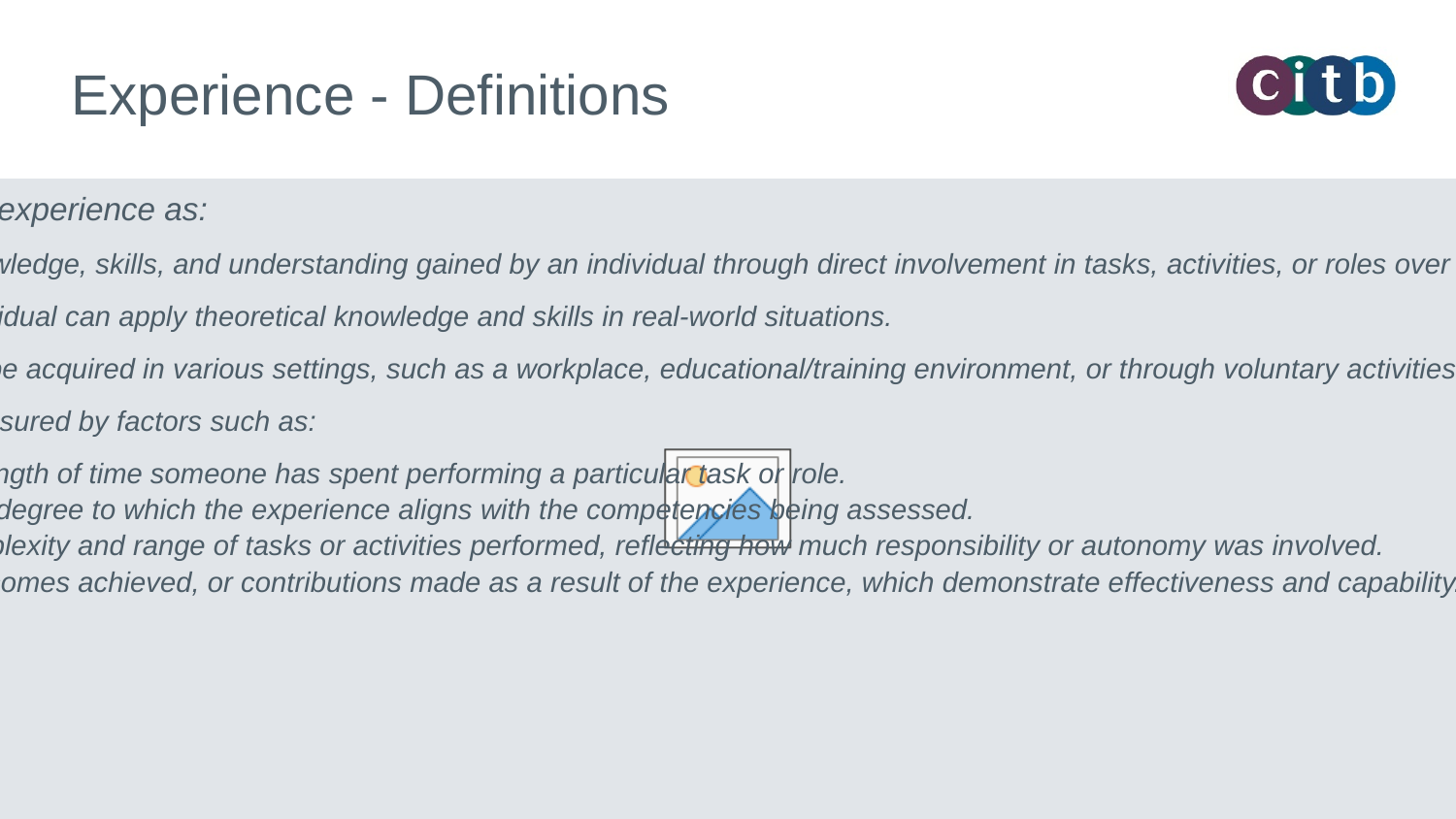

# Experience - Definitions
We can define experience as:
the practical knowledge, skills, and understanding gained by an individual through direct involvement in tasks, activities, or roles over a period of time.
how well an individual can apply theoretical knowledge and skills in real-world situations.
Experience can be acquired in various settings, such as a workplace, educational/training environment, or through voluntary activities.
It is typically measured by factors such as:
Duration: The length of time someone has spent performing a particular task or role.
Relevance: The degree to which the experience aligns with the competencies being assessed.
Depth: The complexity and range of tasks or activities performed, reflecting how much responsibility or autonomy was involved.
Impact: The outcomes achieved, or contributions made as a result of the experience, which demonstrate effectiveness and capability.